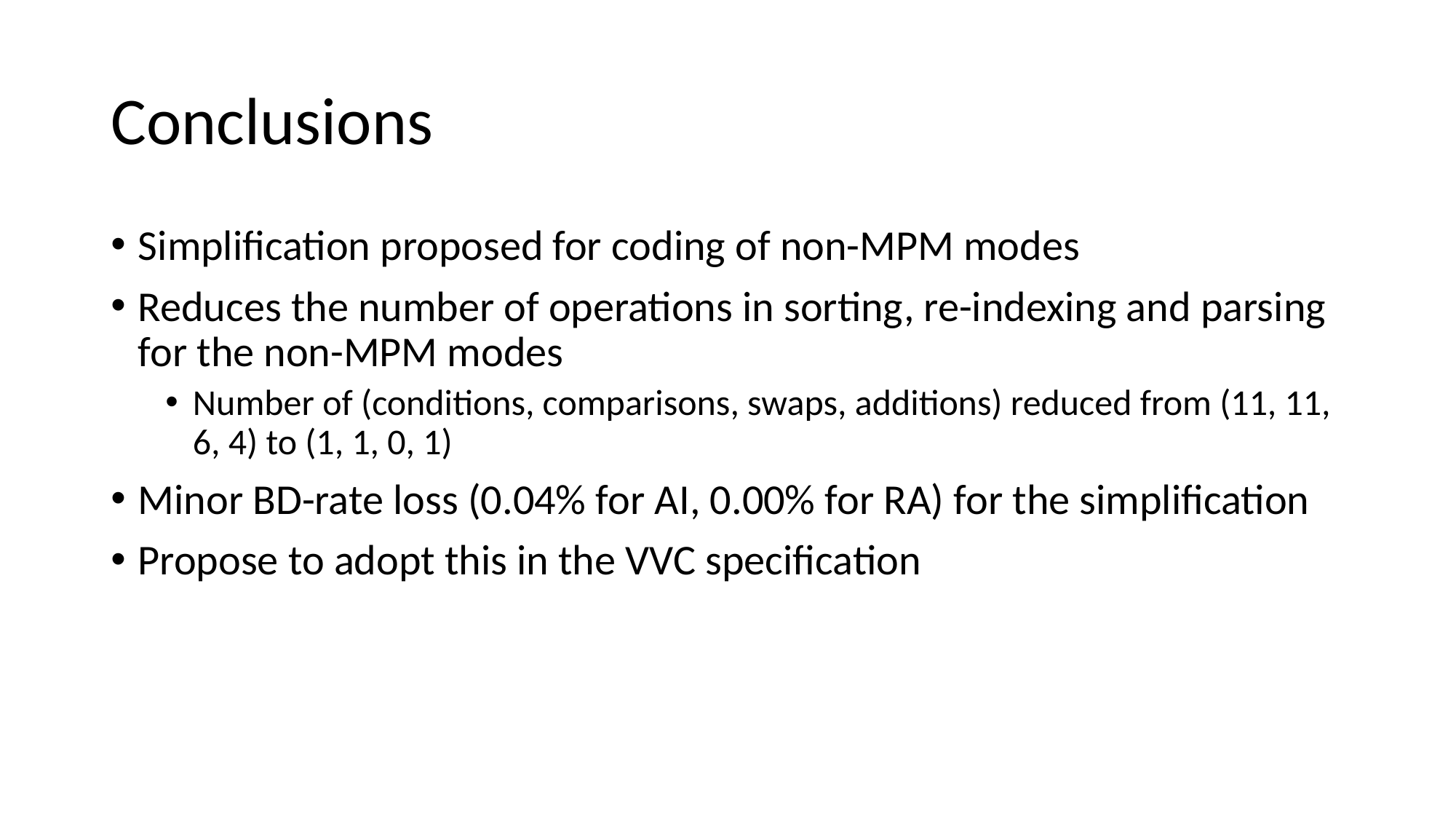

# Conclusions
Simplification proposed for coding of non-MPM modes
Reduces the number of operations in sorting, re-indexing and parsing for the non-MPM modes
Number of (conditions, comparisons, swaps, additions) reduced from (11, 11, 6, 4) to (1, 1, 0, 1)
Minor BD-rate loss (0.04% for AI, 0.00% for RA) for the simplification
Propose to adopt this in the VVC specification